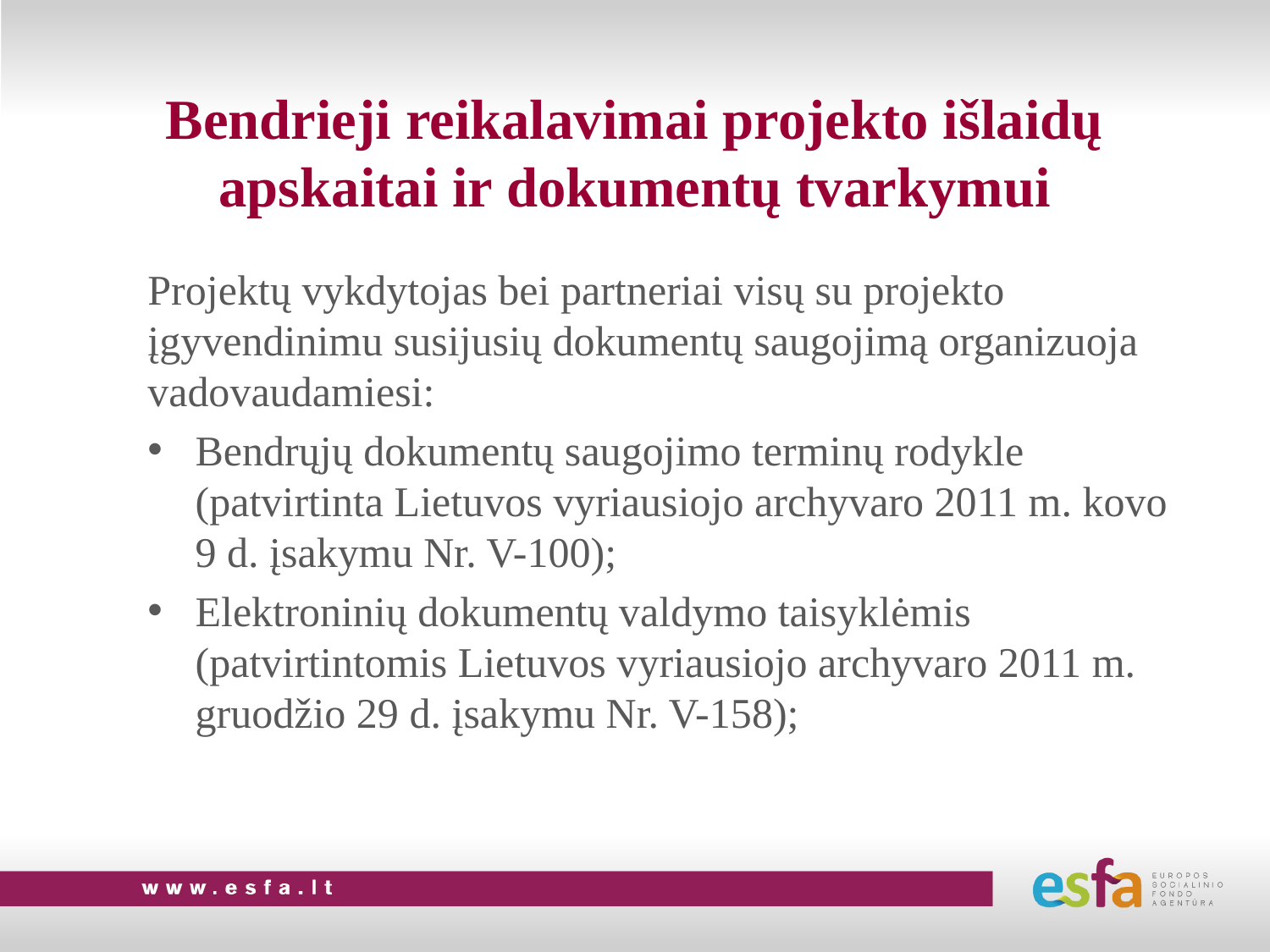

# Bendrieji reikalavimai projekto išlaidų apskaitai ir dokumentų tvarkymui
Projektų vykdytojas bei partneriai visų su projekto įgyvendinimu susijusių dokumentų saugojimą organizuoja vadovaudamiesi:
Bendrųjų dokumentų saugojimo terminų rodykle (patvirtinta Lietuvos vyriausiojo archyvaro 2011 m. kovo 9 d. įsakymu Nr. V-100);
Elektroninių dokumentų valdymo taisyklėmis (patvirtintomis Lietuvos vyriausiojo archyvaro 2011 m. gruodžio 29 d. įsakymu Nr. V-158);